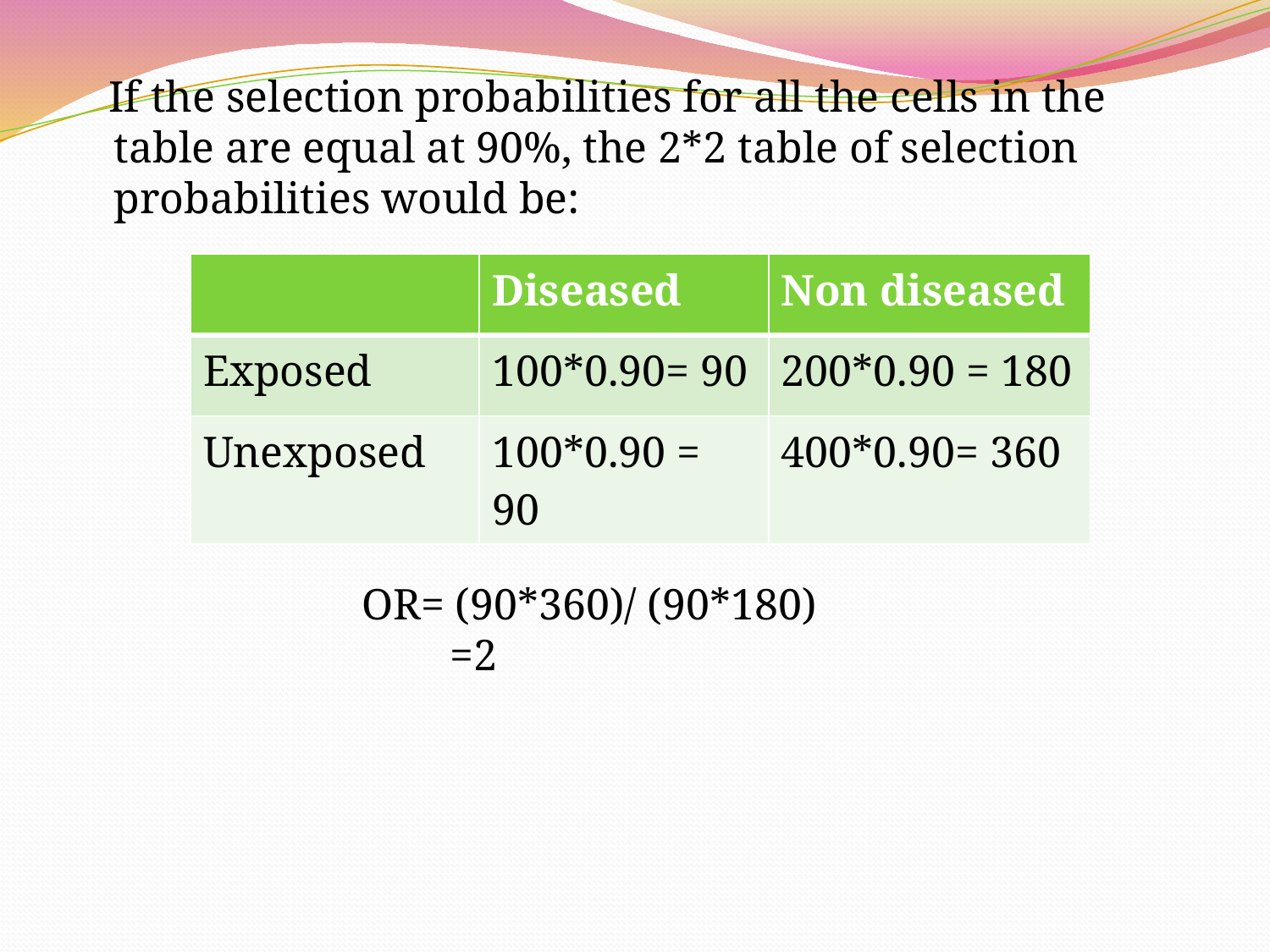

#
   If the selection probabilities for all the cells in the table are equal at 90%, the 2*2 table of selection probabilities would be:

|  | Diseased | Non diseased |
| --- | --- | --- |
| Exposed | 100\*0.90= 90 | 200\*0.90 = 180 |
| Unexposed | 100\*0.90 = 90 | 400\*0.90= 360 |
OR= (90*360)/ (90*180)
        =2